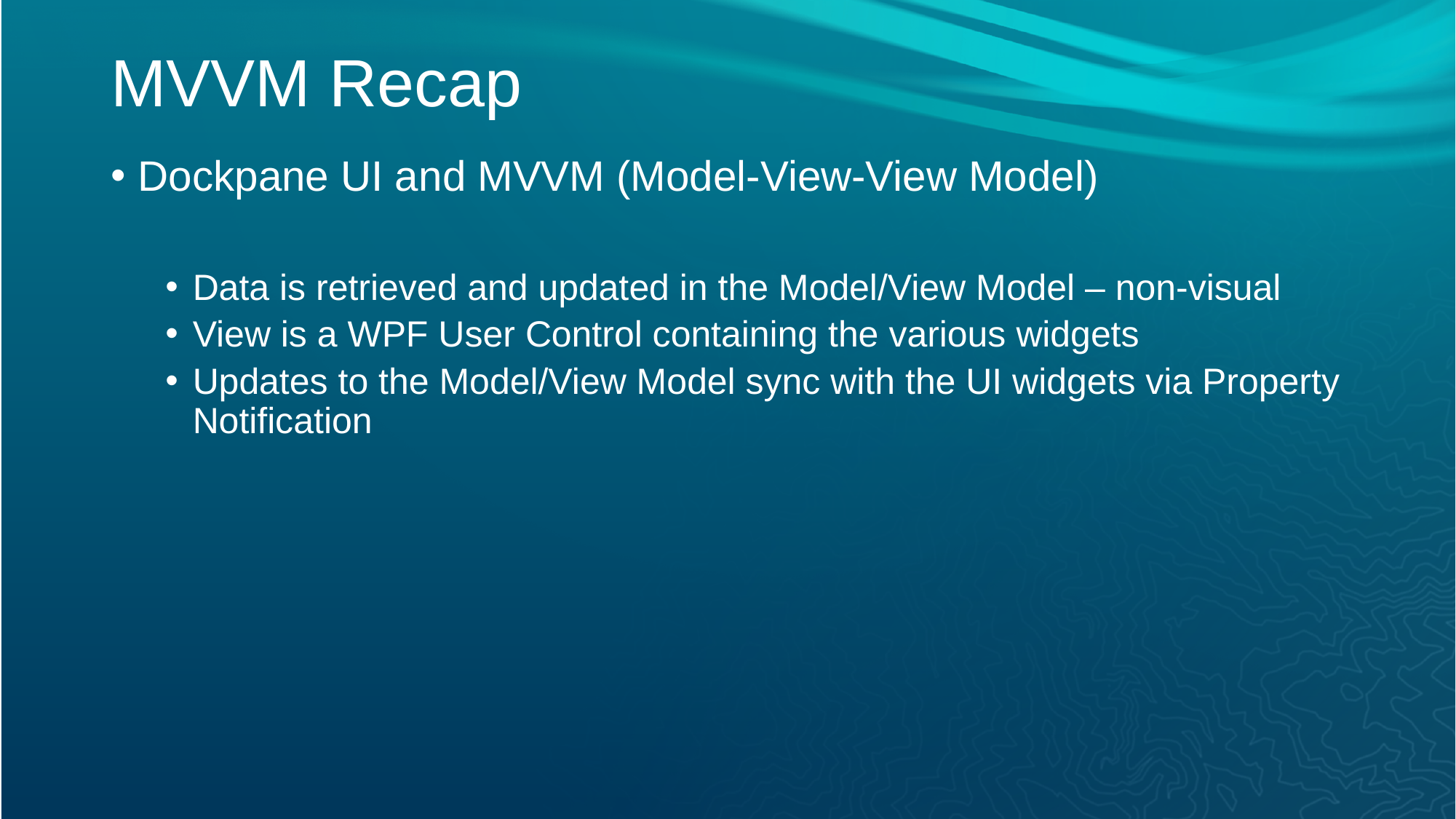

# MVVM Recap
Dockpane UI and MVVM (Model-View-View Model)

Data is retrieved and updated in the Model/View Model – non-visual
View is a WPF User Control containing the various widgets
Updates to the Model/View Model sync with the UI widgets via Property Notification